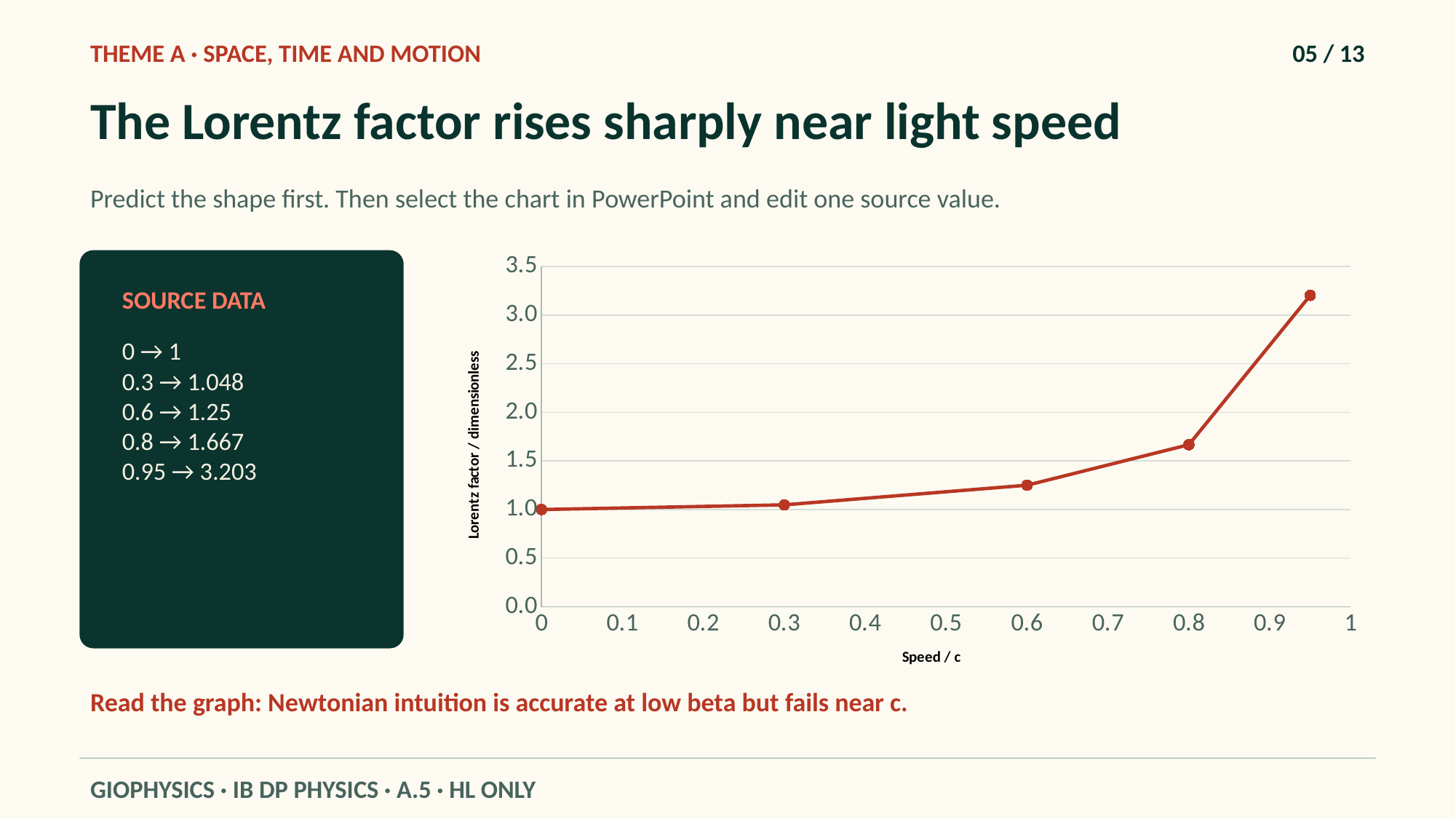

THEME A · SPACE, TIME AND MOTION
05 / 13
The Lorentz factor rises sharply near light speed
Predict the shape first. Then select the chart in PowerPoint and edit one source value.

### Chart

| Category |  |
|---|---|
SOURCE DATA
0 → 1
0.3 → 1.048
0.6 → 1.25
0.8 → 1.667
0.95 → 3.203
Read the graph: Newtonian intuition is accurate at low beta but fails near c.

GIOPHYSICS · IB DP PHYSICS · A.5 · HL ONLY